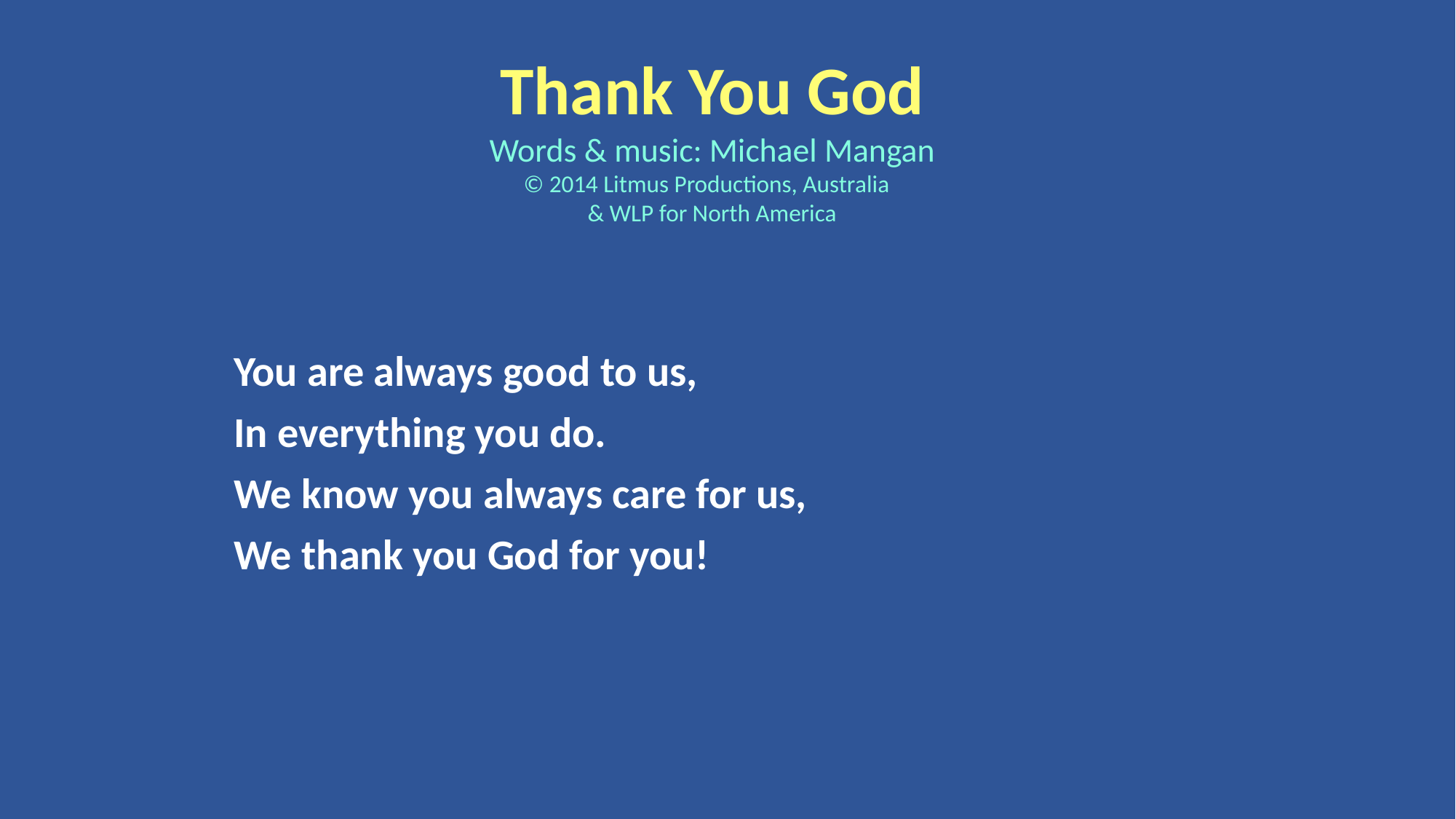

Thank You God
Words & music: Michael Mangan
© 2014 Litmus Productions, Australia
& WLP for North America
You are always good to us,
In everything you do.
We know you always care for us,
We thank you God for you!